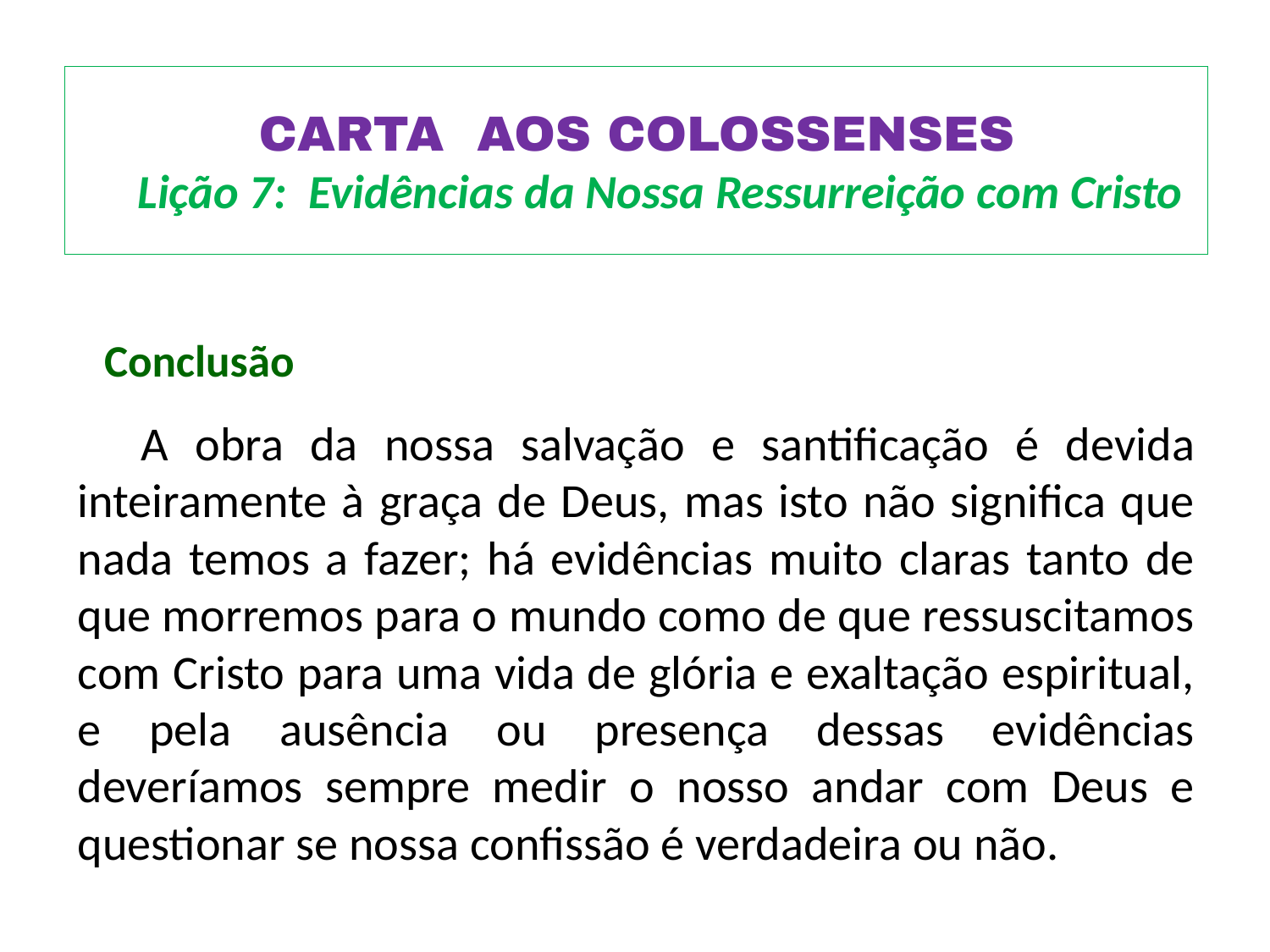

# CARTA  AOS COLOSSENSES Lição 7:  Evidências da Nossa Ressurreição com Cristo
   Conclusão

	A obra da nossa salvação e santificação é devida inteiramente à graça de Deus, mas isto não significa que nada temos a fazer; há evidências muito claras tanto de que morremos para o mundo como de que ressuscitamos com Cristo para uma vida de glória e exaltação espiritual, e pela ausência ou presença dessas evidências deveríamos sempre medir o nosso andar com Deus e questionar se nossa confissão é verdadeira ou não.